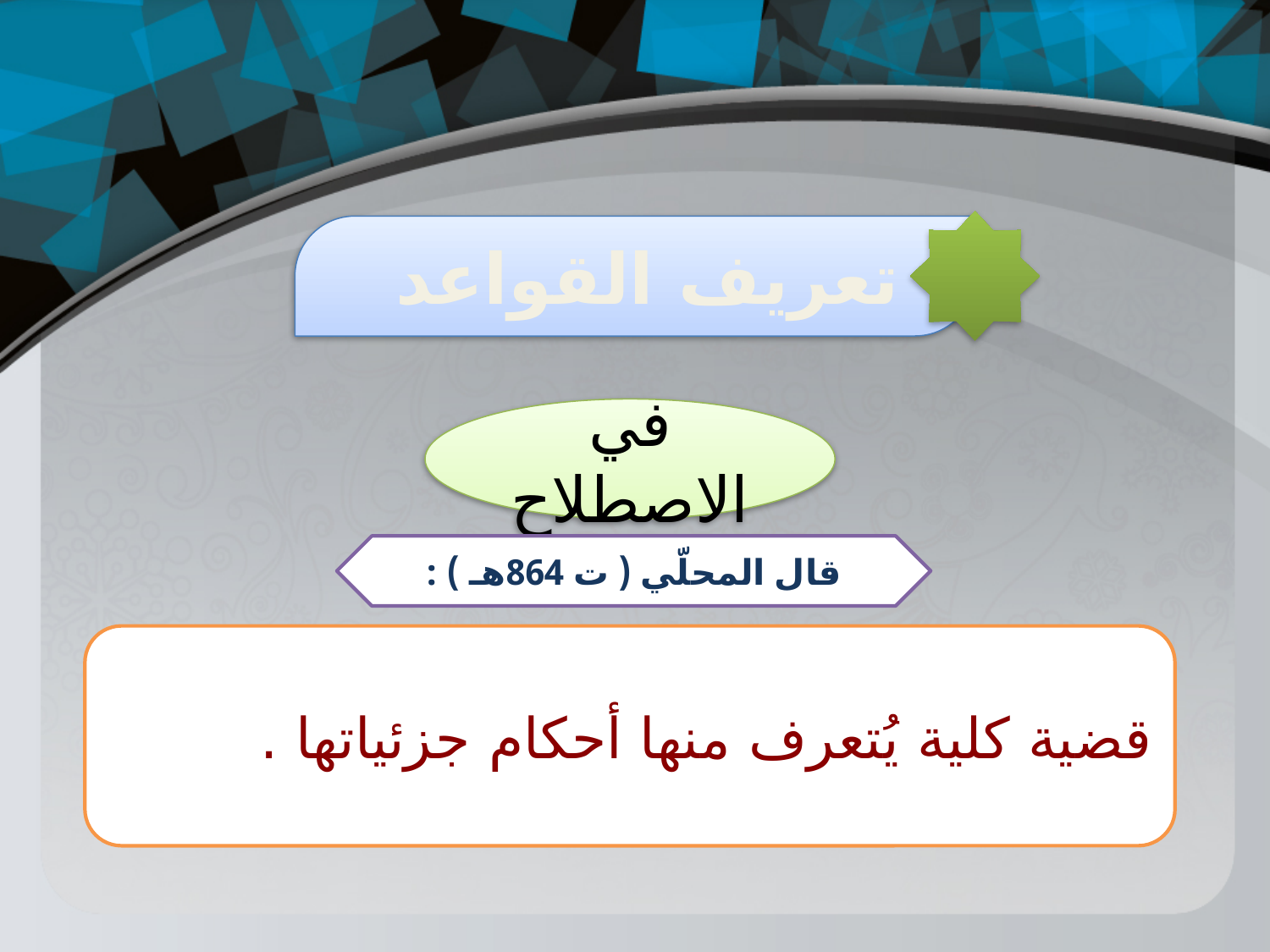

تعريف القواعد
في الاصطلاح
قال المحلّي ( ت 864هـ ) :
قضية كلية يُتعرف منها أحكام جزئياتها .